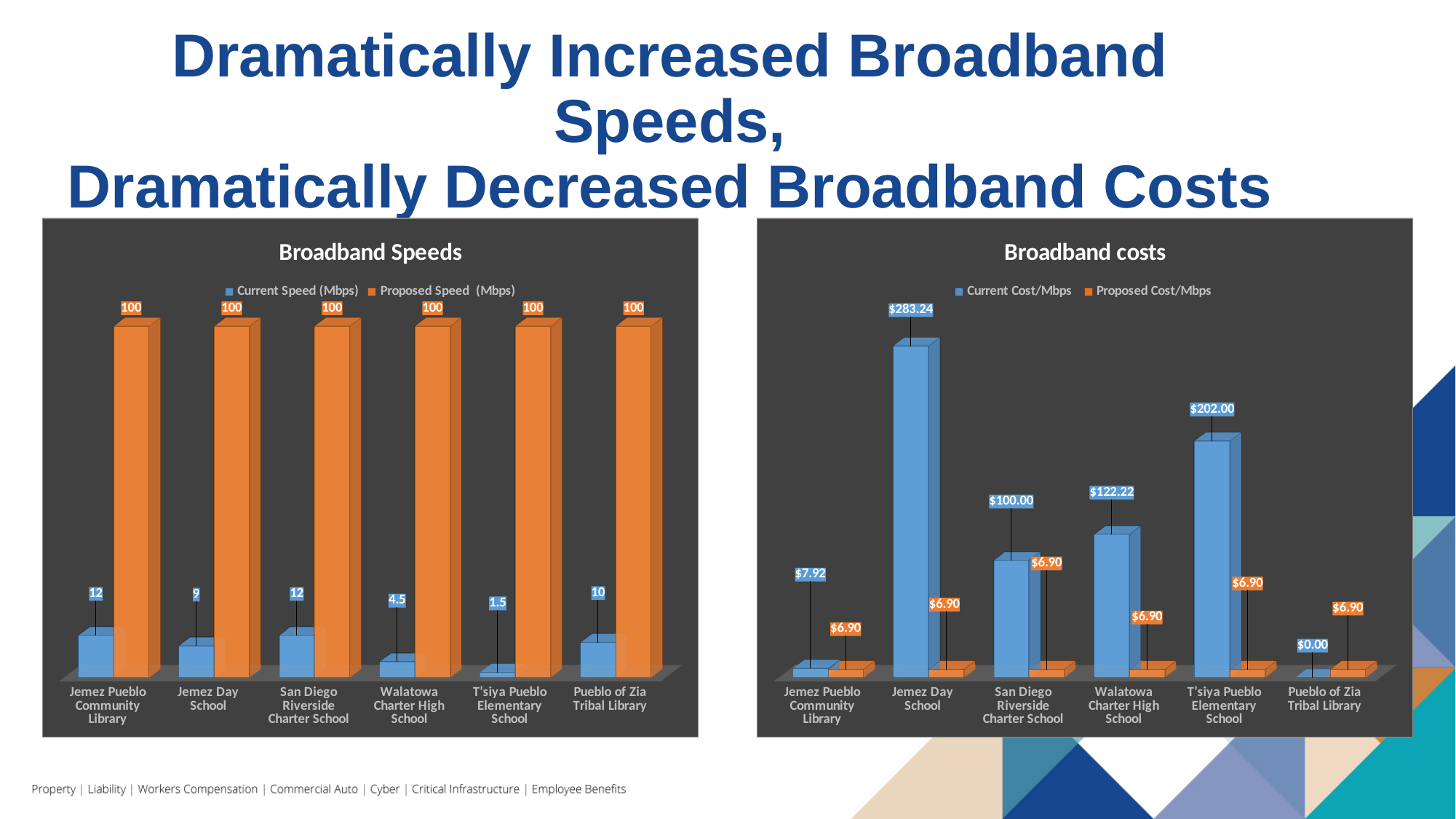

# Dramatically Increased Broadband Speeds, Dramatically Decreased Broadband Costs

[unsupported chart]

[unsupported chart]